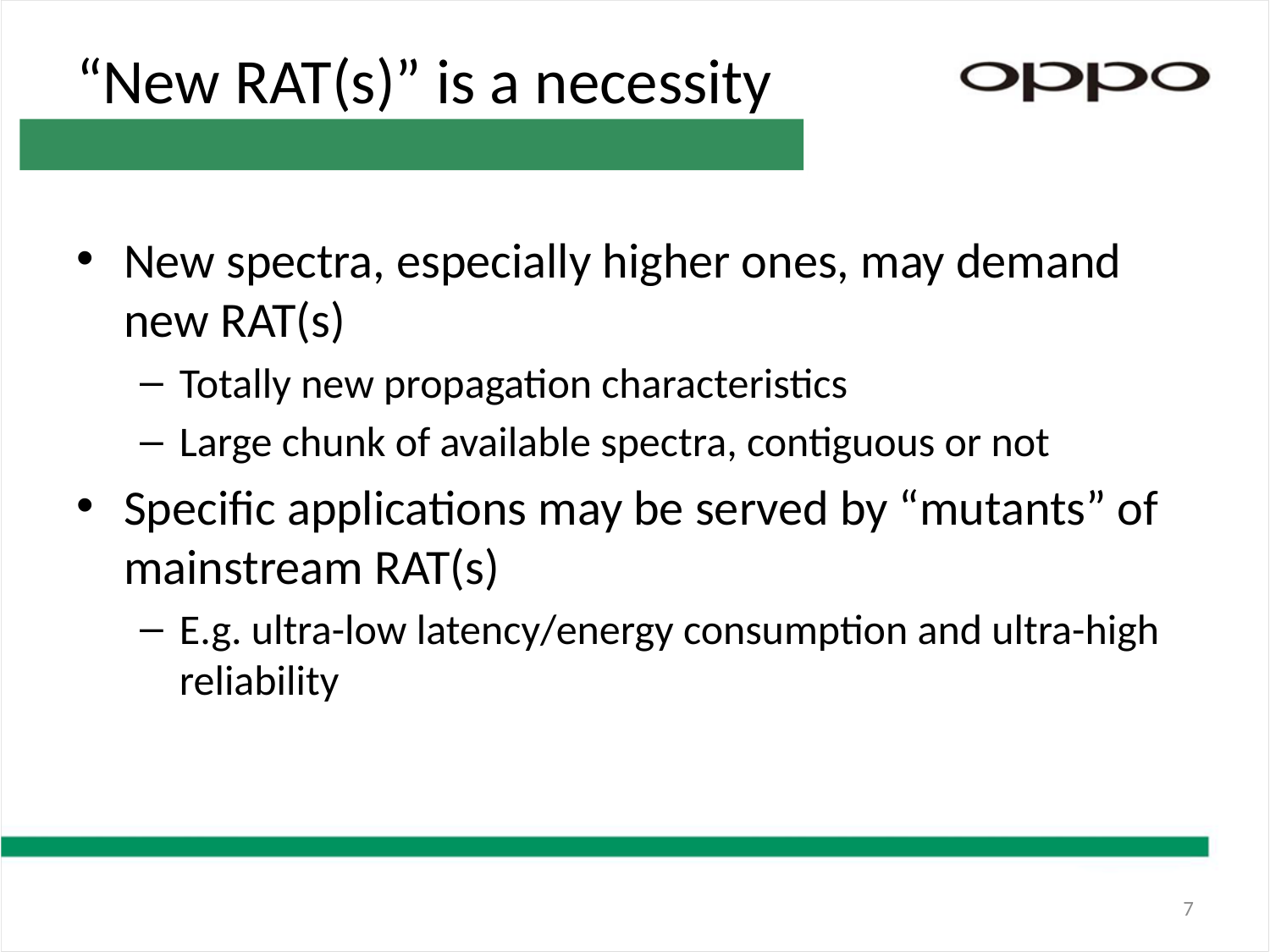

# “New RAT(s)” is a necessity
New spectra, especially higher ones, may demand new RAT(s)
Totally new propagation characteristics
Large chunk of available spectra, contiguous or not
Specific applications may be served by “mutants” of mainstream RAT(s)
E.g. ultra-low latency/energy consumption and ultra-high reliability

7